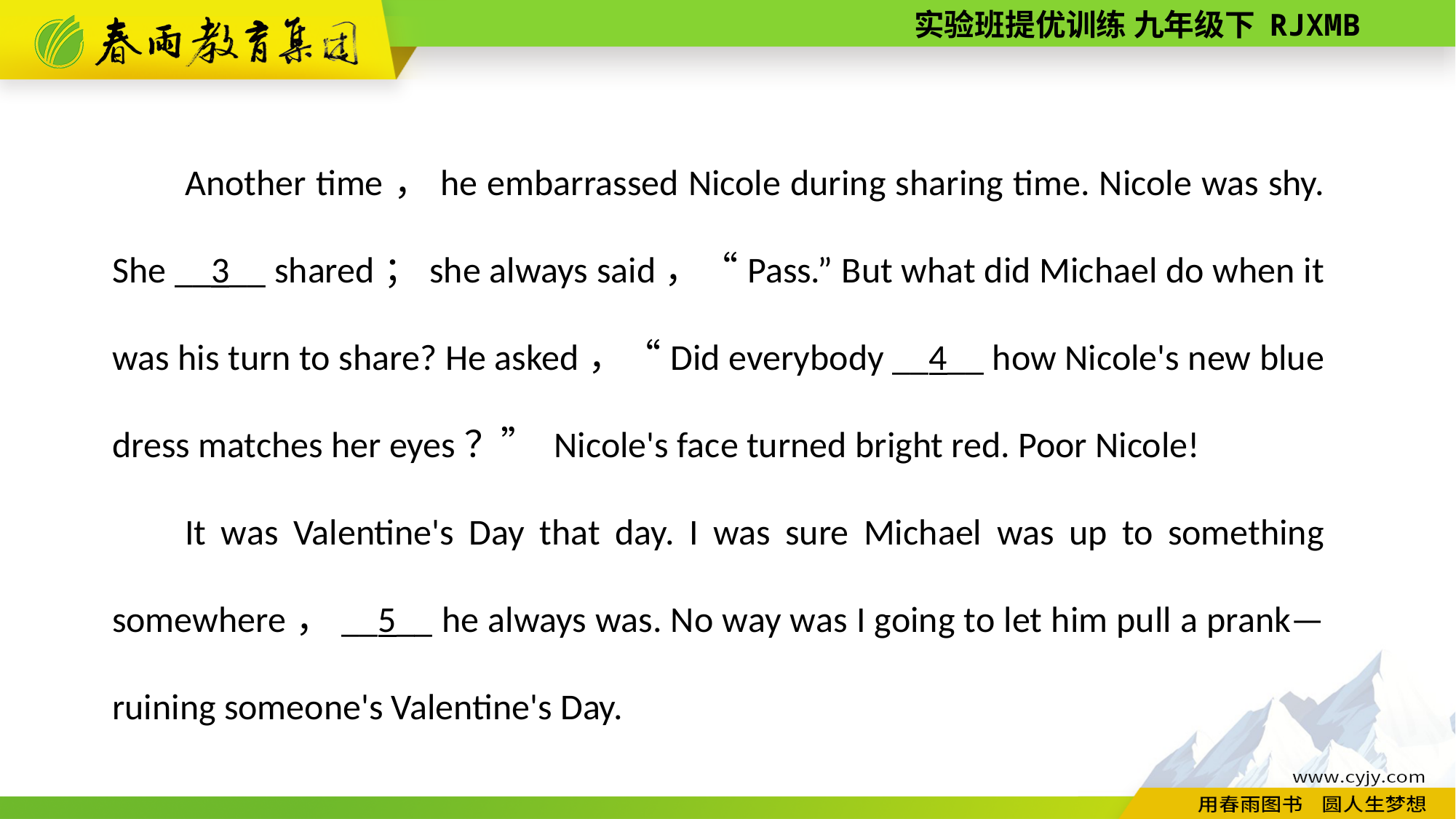

Another time，he embarrassed Nicole during sharing time. Nicole was shy. She __3__ shared；she always said，“Pass.” But what did Michael do when it was his turn to share? He asked，“Did everybody __4__ how Nicole's new blue dress matches her eyes？” Nicole's face turned bright red. Poor Nicole!
It was Valentine's Day that day. I was sure Michael was up to something somewhere，__5__ he always was. No way was I going to let him pull a prank—ruining someone's Valentine's Day.